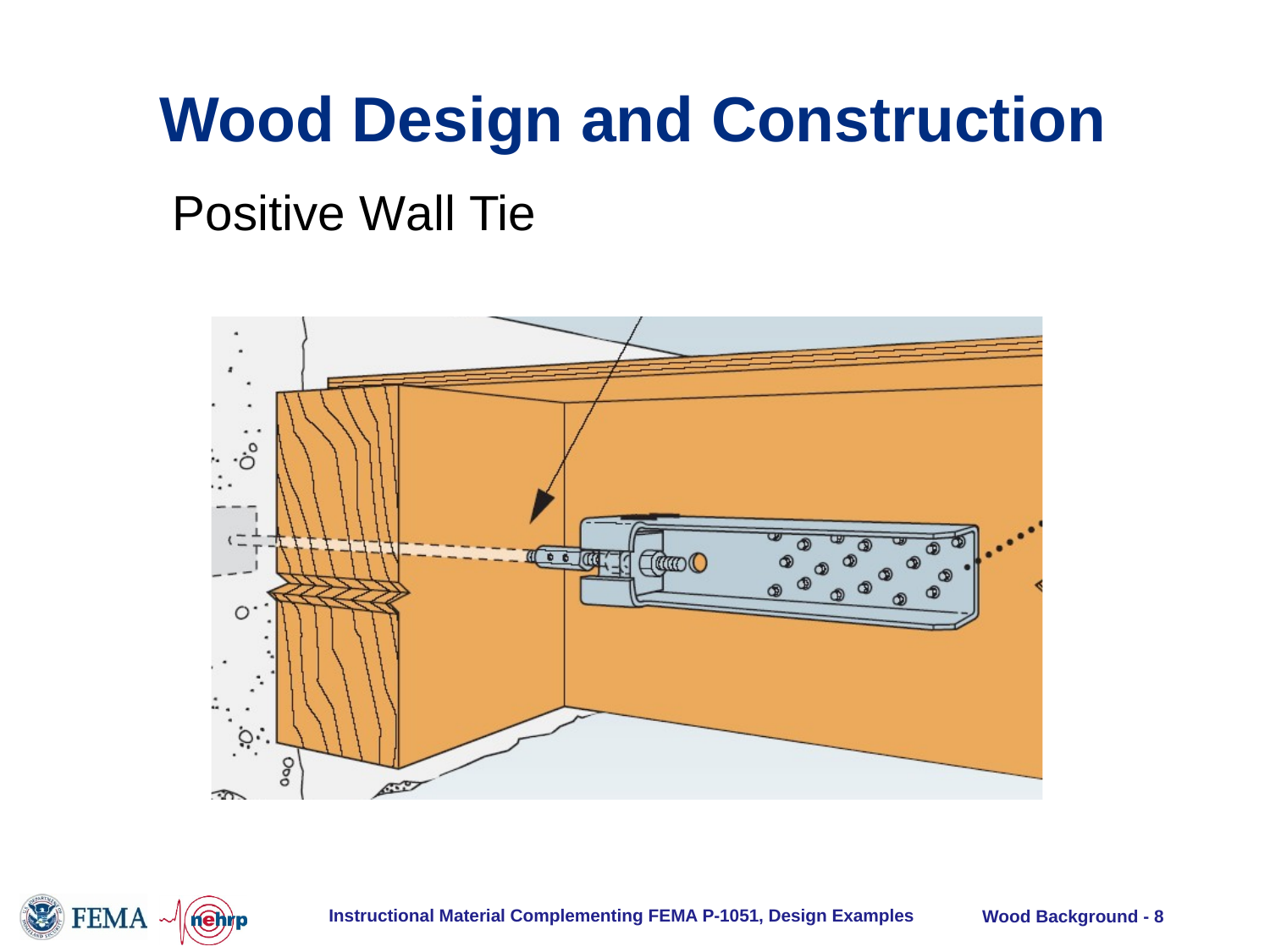

# Wood Design and Construction
Positive Wall Tie